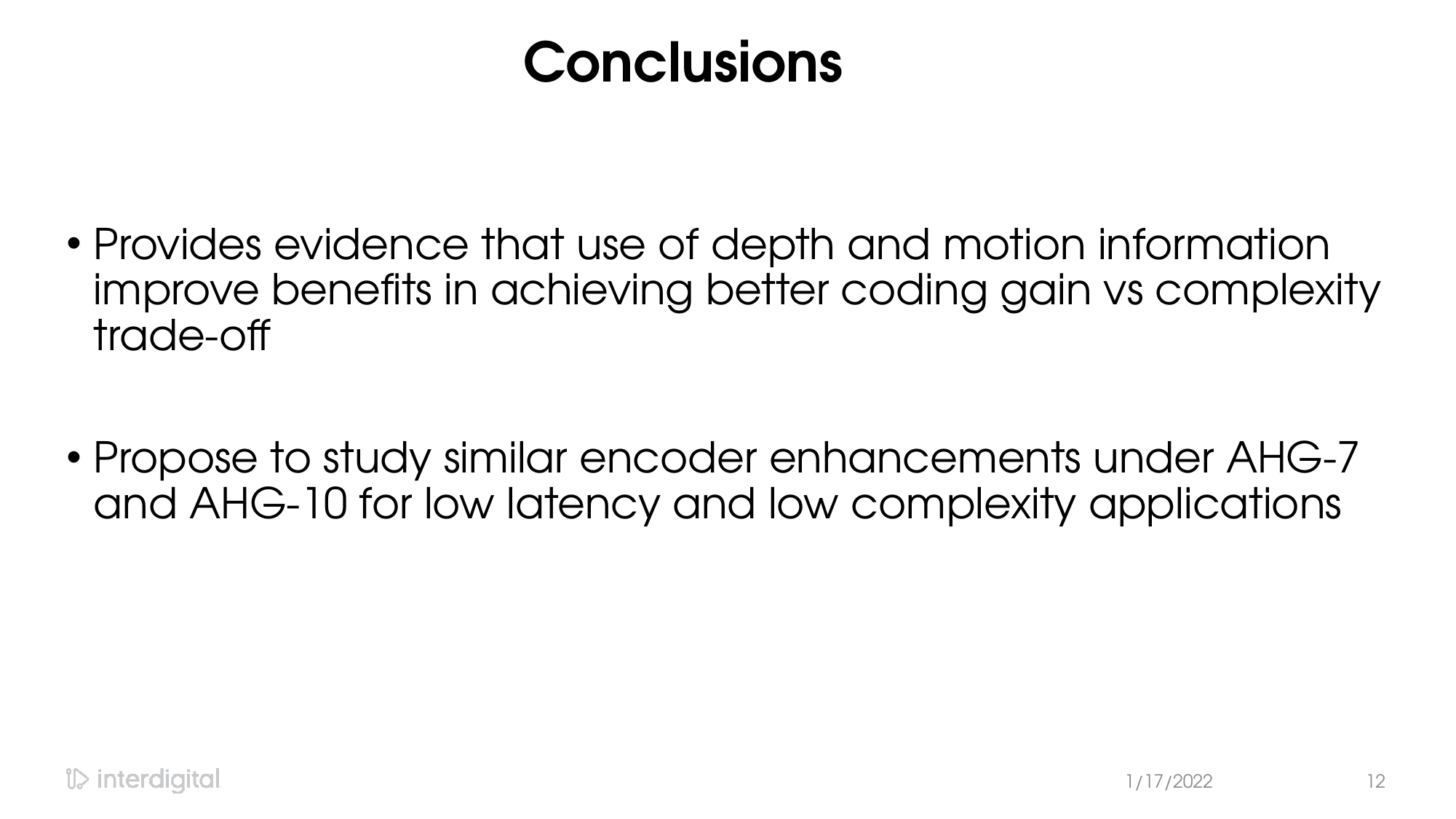

# Conclusions

Provides evidence that use of depth and motion information improve benefits in achieving better coding gain vs complexity trade-off

Propose to study similar encoder enhancements under AHG-7  and AHG-10 for low latency and low complexity applications

1/17/2022
12